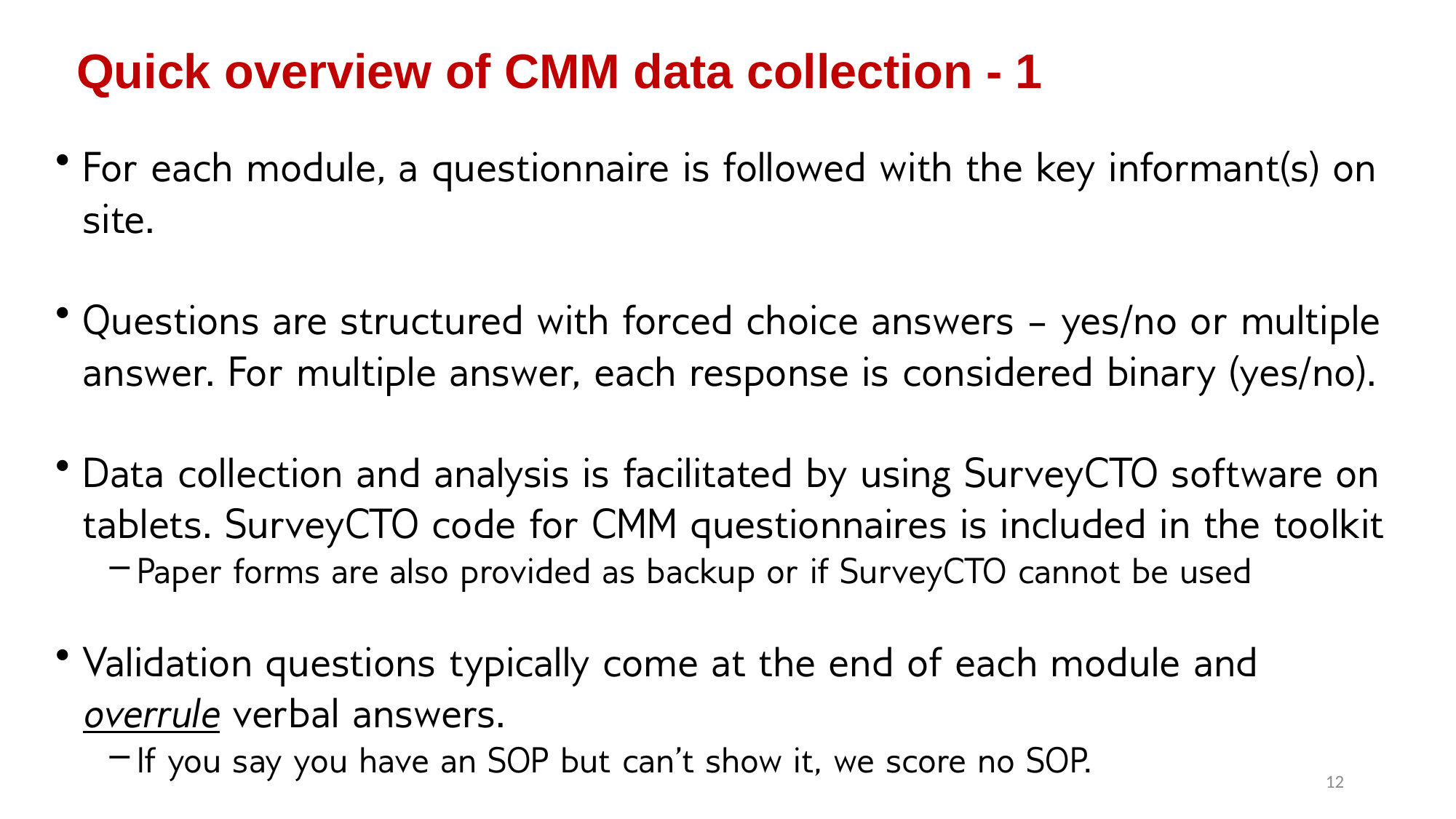

Quick overview of CMM data collection - 1
For each module, a questionnaire is followed with the key informant(s) on site.

Questions are structured with forced choice answers – yes/no or multiple answer. For multiple answer, each response is considered binary (yes/no).

Data collection and analysis is facilitated by using SurveyCTO software on tablets. SurveyCTO code for CMM questionnaires is included in the toolkit
Paper forms are also provided as backup or if SurveyCTO cannot be used

Validation questions typically come at the end of each module and overrule verbal answers.
If you say you have an SOP but can’t show it, we score no SOP.
12